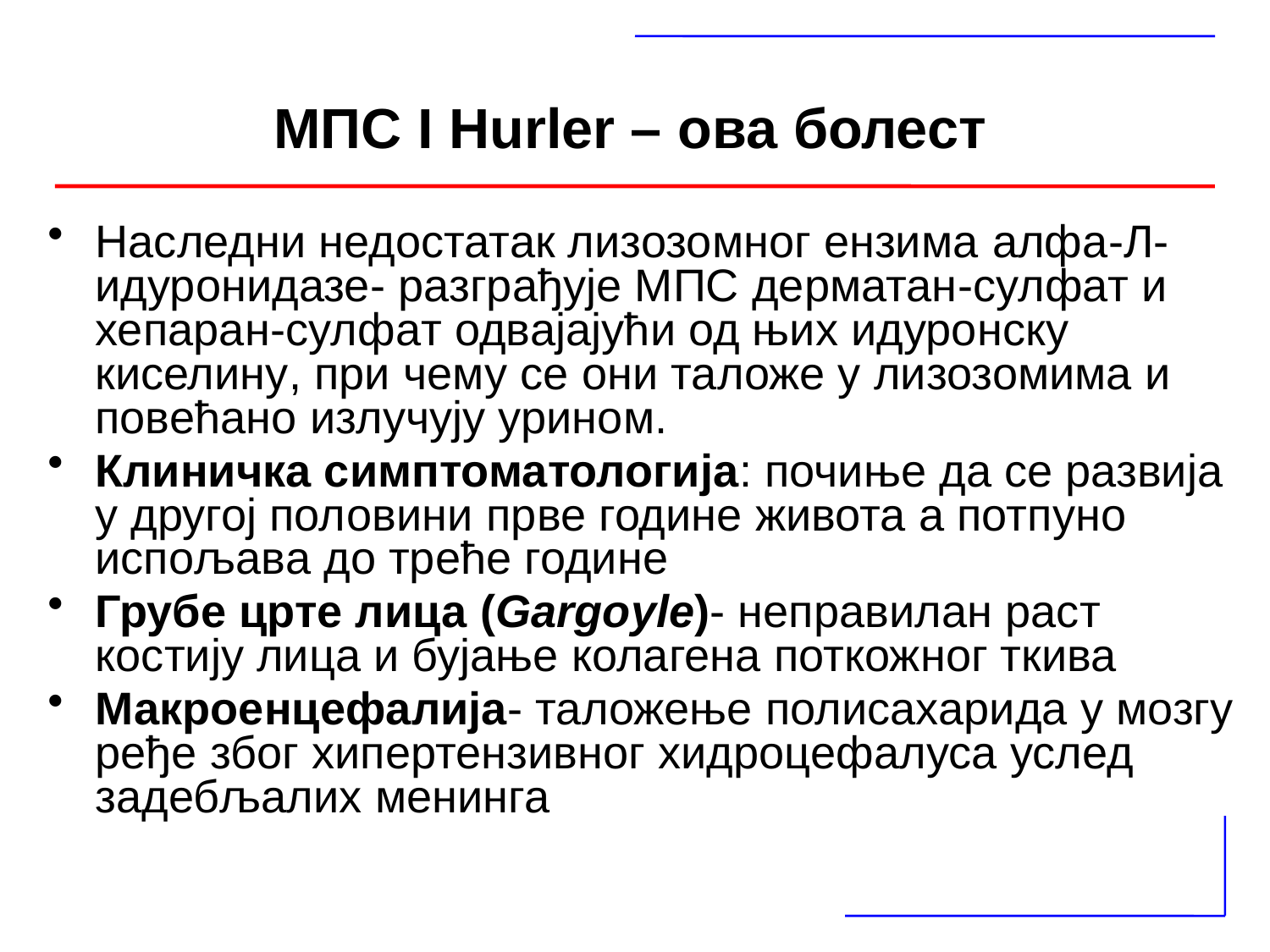

МПС I Hurler – ова болест
Наследни недостатак лизозомног ензима алфа-Л-идуронидазе- разграђује МПС дерматан-сулфат и хепаран-сулфaт одвајајући од њих идуронску киселину, при чему се они таложе у лизозомима и повећано излучују урином.
Клиничка симптоматологија: почиње да се развија у другој половини прве године живота а потпуно испољава до треће године
Грубе црте лица (Gargoyle)- неправилан раст костију лица и бујање колагена поткожног ткива
Макроенцефалија- таложење полисахарида у мозгу ређе због хипертензивног хидроцефалуса услед задебљалих менинга